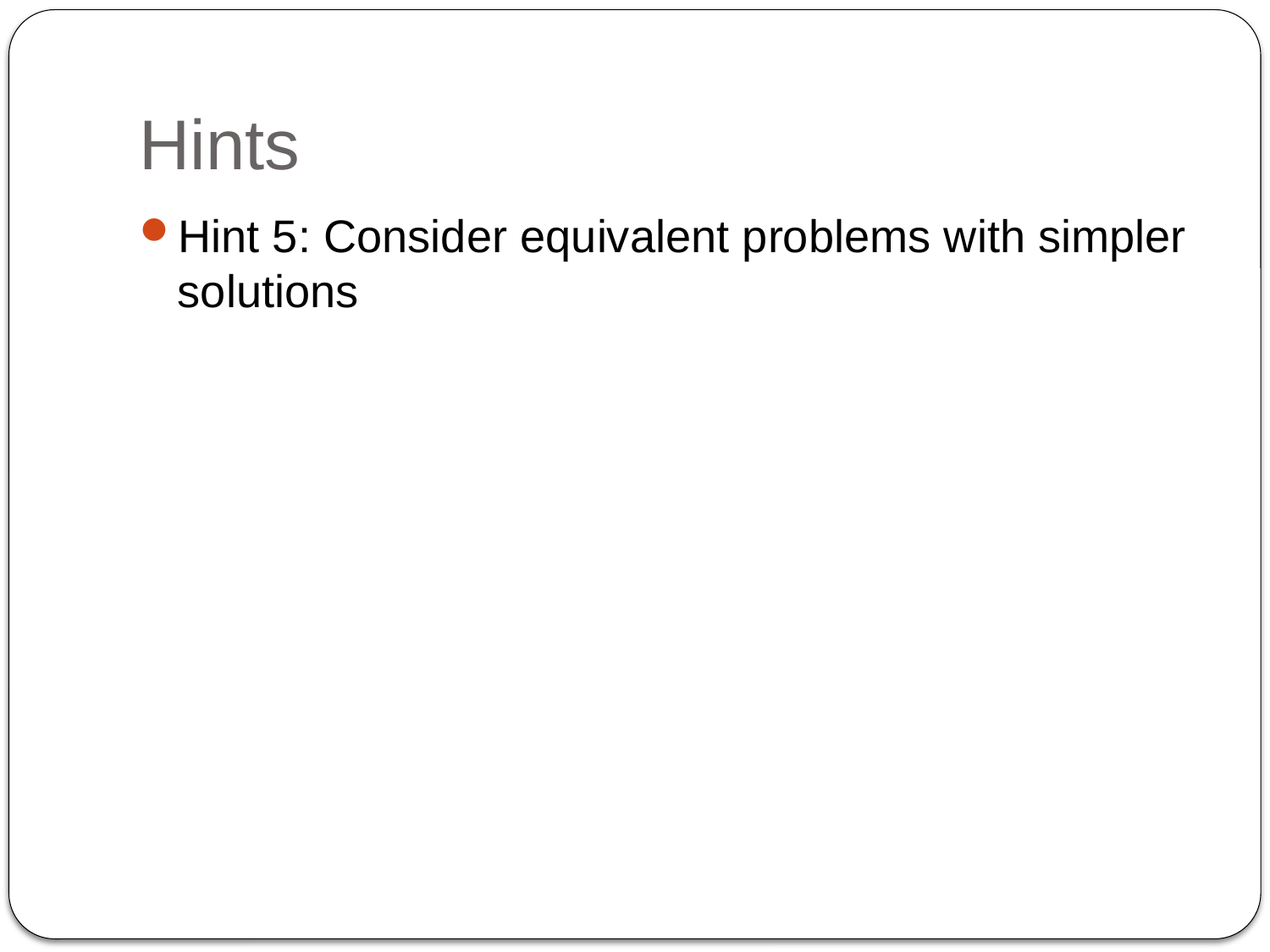

# Hints
Hint 5: Consider equivalent problems with simpler solutions